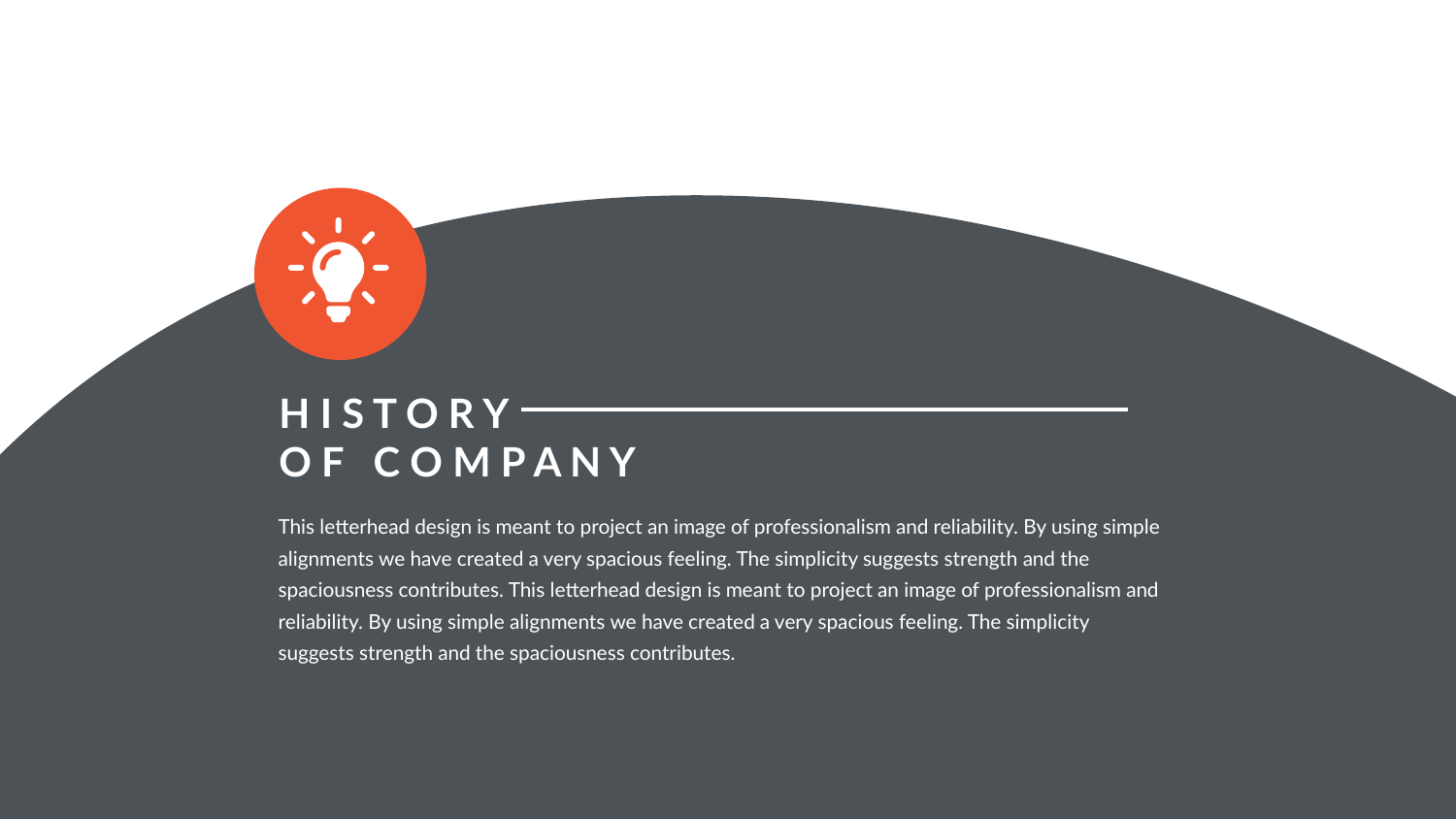

H I S T O R Y
O F   C O M P A N Y
This letterhead design is meant to project an image of professionalism and reliability. By using simple alignments we have created a very spacious feeling. The simplicity suggests strength and the spaciousness contributes. This letterhead design is meant to project an image of professionalism and reliability. By using simple alignments we have created a very spacious feeling. The simplicity suggests strength and the spaciousness contributes.